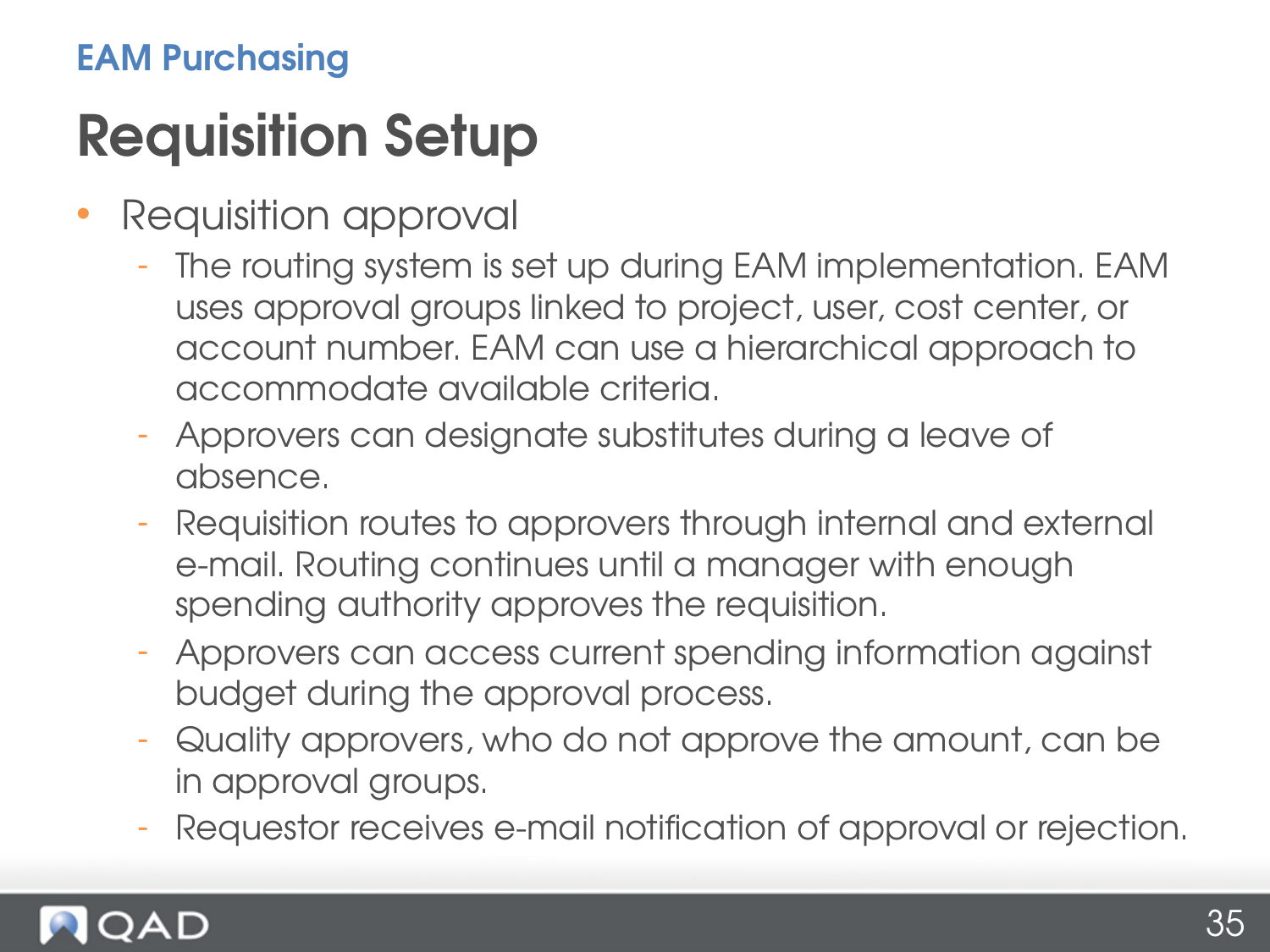

EAM Purchasing
# Requisition Setup
Requisition approval
The routing system is set up during EAM implementation. EAM uses approval groups linked to project, user, cost center, or account number. EAM can use a hierarchical approach to accommodate available criteria.
Approvers can designate substitutes during a leave of absence.
Requisition routes to approvers through internal and external e-mail. Routing continues until a manager with enough spending authority approves the requisition.
Approvers can access current spending information against budget during the approval process.
Quality approvers, who do not approve the amount, can be in approval groups.
Requestor receives e-mail notification of approval or rejection.
35